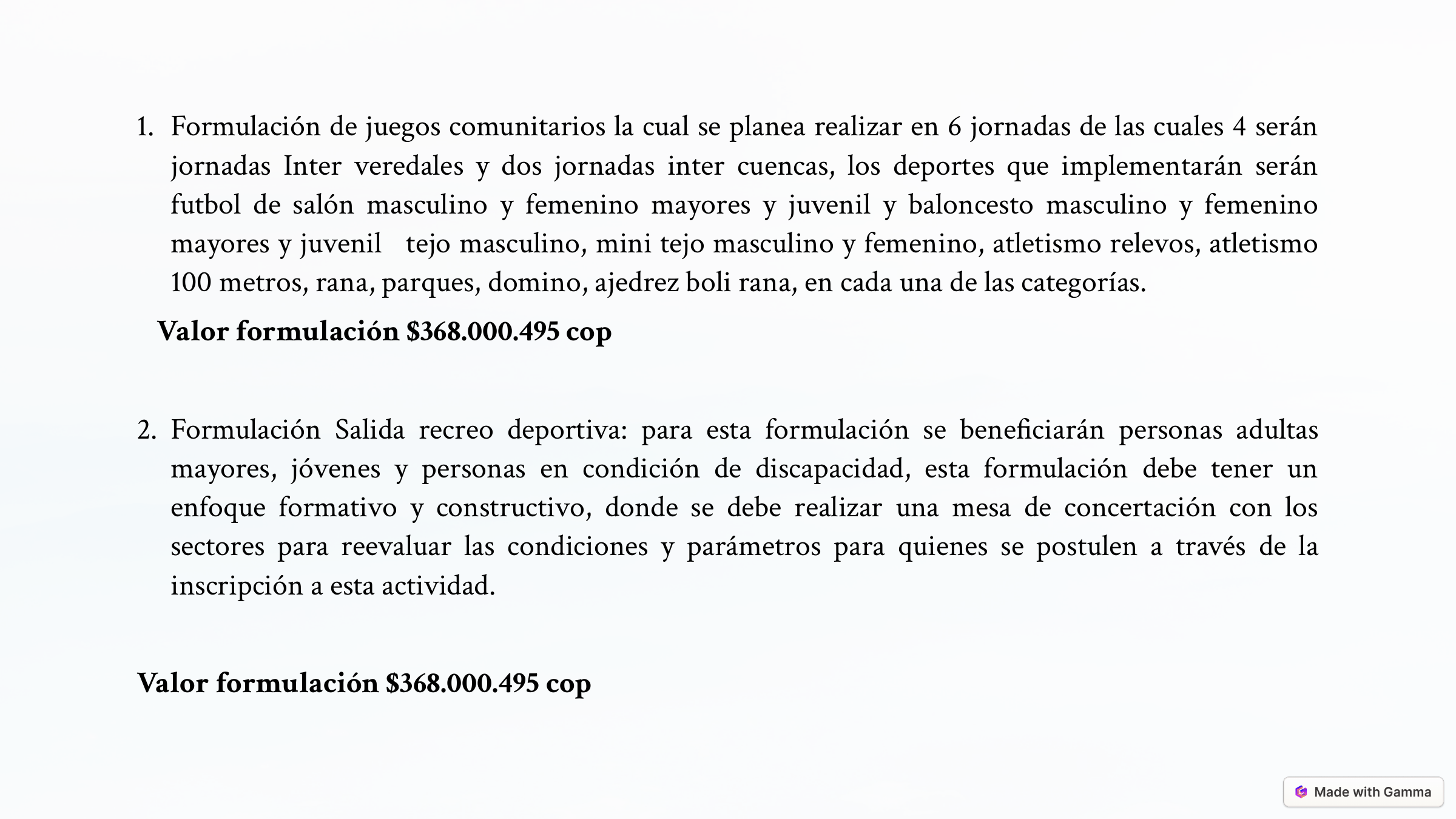

Formulación de juegos comunitarios la cual se planea realizar en 6 jornadas de las cuales 4 serán jornadas Inter veredales y dos jornadas inter cuencas, los deportes que implementarán serán futbol de salón masculino y femenino mayores y juvenil y baloncesto masculino y femenino mayores y juvenil   tejo masculino, mini tejo masculino y femenino, atletismo relevos, atletismo 100 metros, rana, parques, domino, ajedrez boli rana, en cada una de las categorías.
   Valor formulación $368.000.495 cop

Formulación Salida recreo deportiva: para esta formulación se beneficiarán personas adultas mayores, jóvenes y personas en condición de discapacidad, esta formulación debe tener un enfoque formativo y constructivo, donde se debe realizar una mesa de concertación con los sectores para reevaluar las condiciones y parámetros para quienes se postulen a través de la inscripción a esta actividad.

Valor formulación $368.000.495 cop